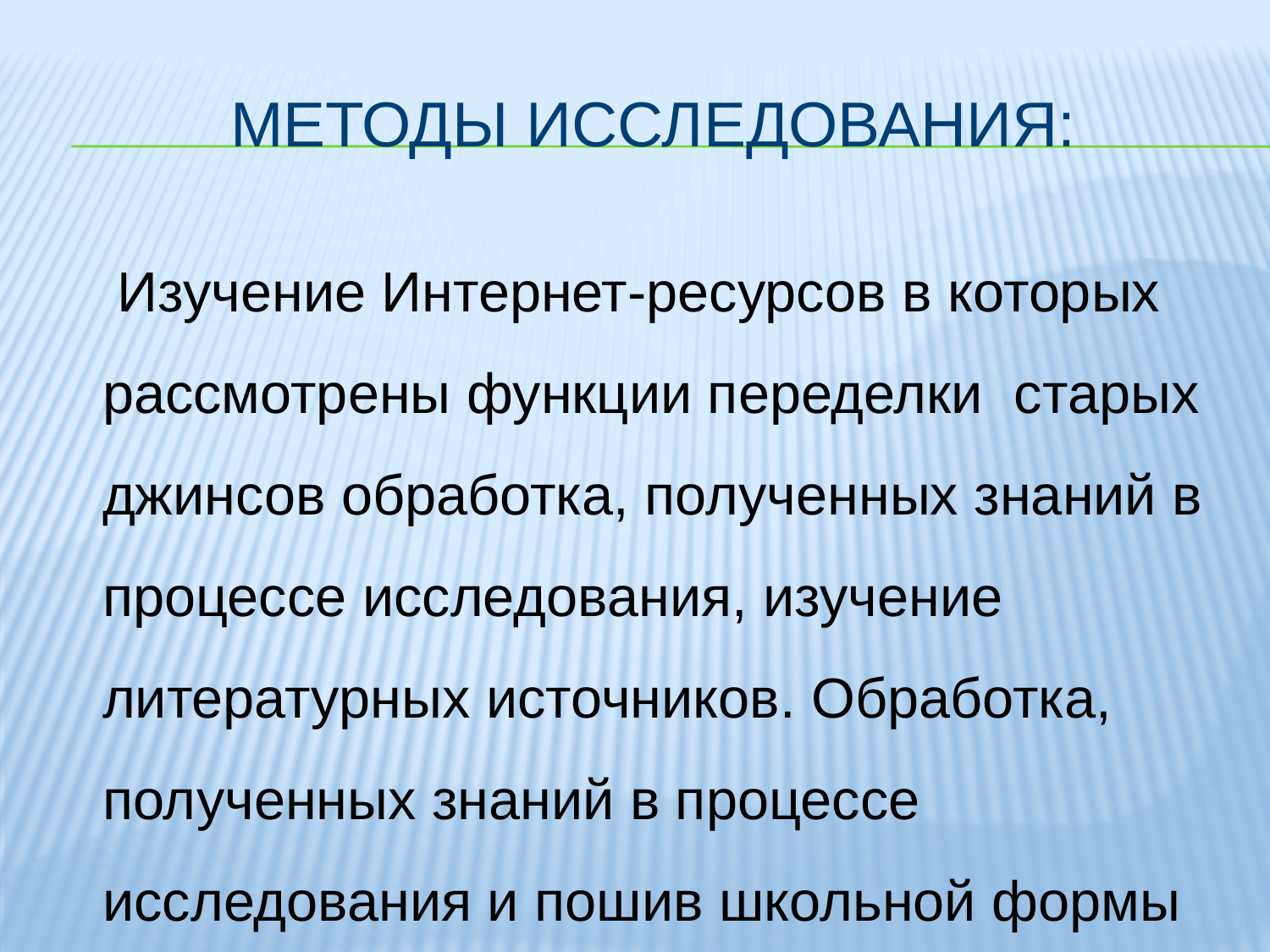

# Методы исследования:
    Изучение Интернет-ресурсов в которых рассмотрены функции переделки  старых джинсов обработка, полученных знаний в процессе исследования, изучение литературных источников. Обработка, полученных знаний в процессе исследования и пошив школьной формы из старых джинс.